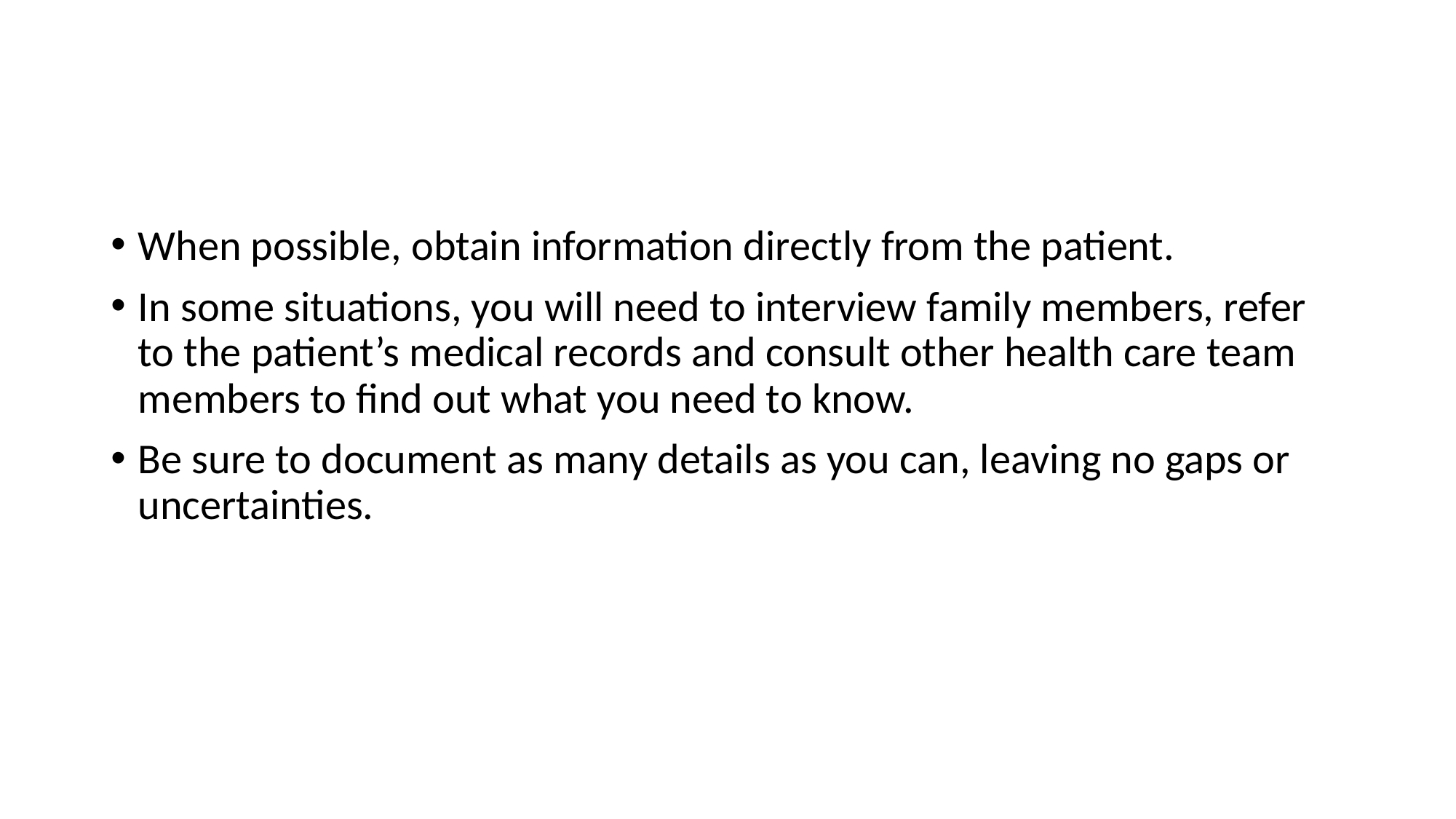

#
When possible, obtain information directly from the patient.
In some situations, you will need to interview family members, refer to the patient’s medical records and consult other health care team members to find out what you need to know.
Be sure to document as many details as you can, leaving no gaps or uncertainties.